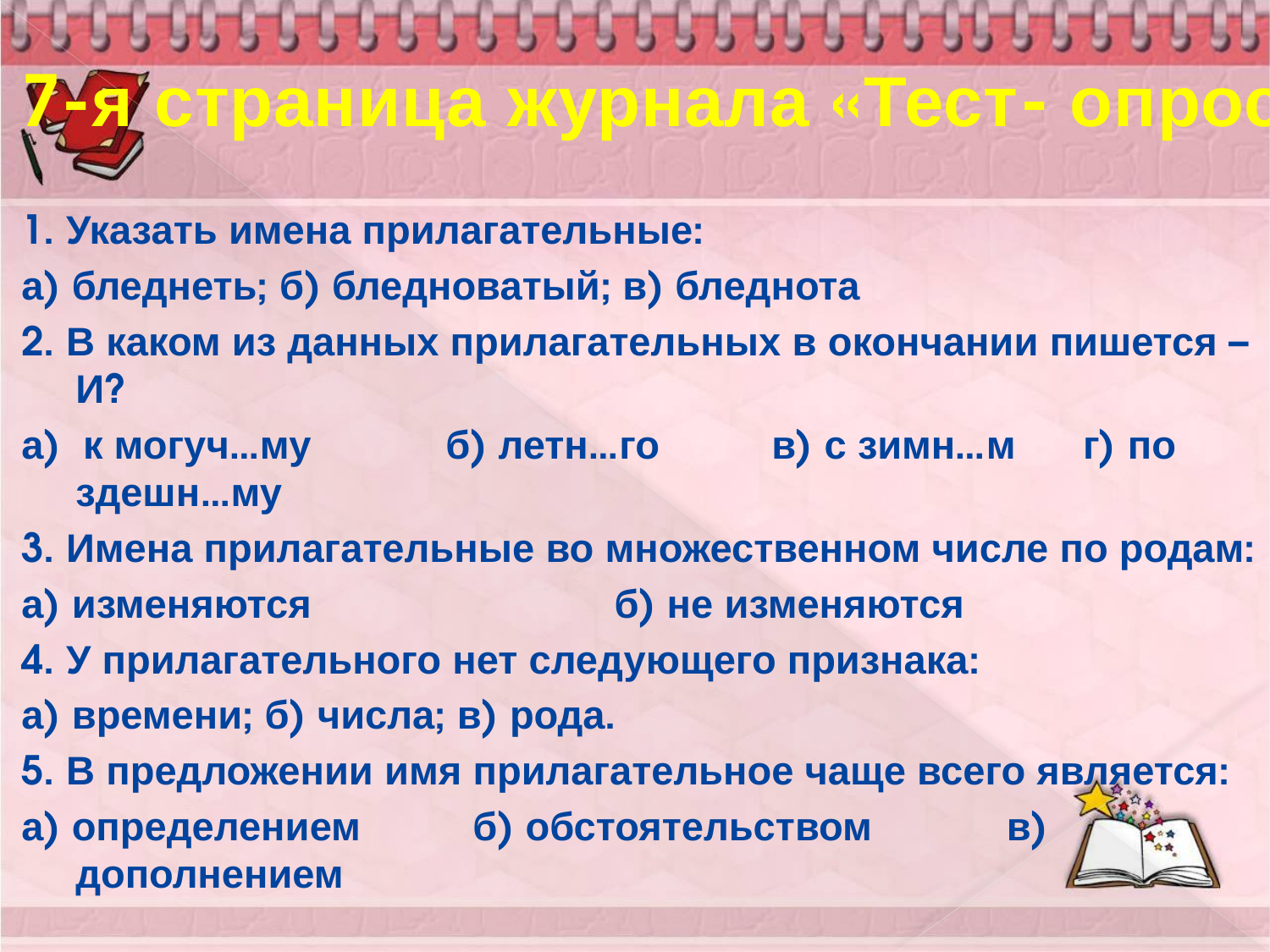

#
7-я страница журнала «Тест- опрос»
1. Указать имена прилагательные:
а) бледнеть; б) бледноватый; в) бледнота
2. В каком из данных прилагательных в окончании пишется –И?
а)  к могуч…му            б) летн…го          в) с зимн…м      г) по здешн…му
3. Имена прилагательные во множественном числе по родам:
а) изменяются                           б) не изменяются
4. У прилагательного нет следующего признака:
а) времени; б) числа; в) рода.
5. В предложении имя прилагательное чаще всего является:
а) определением          б) обстоятельством            в) дополнением